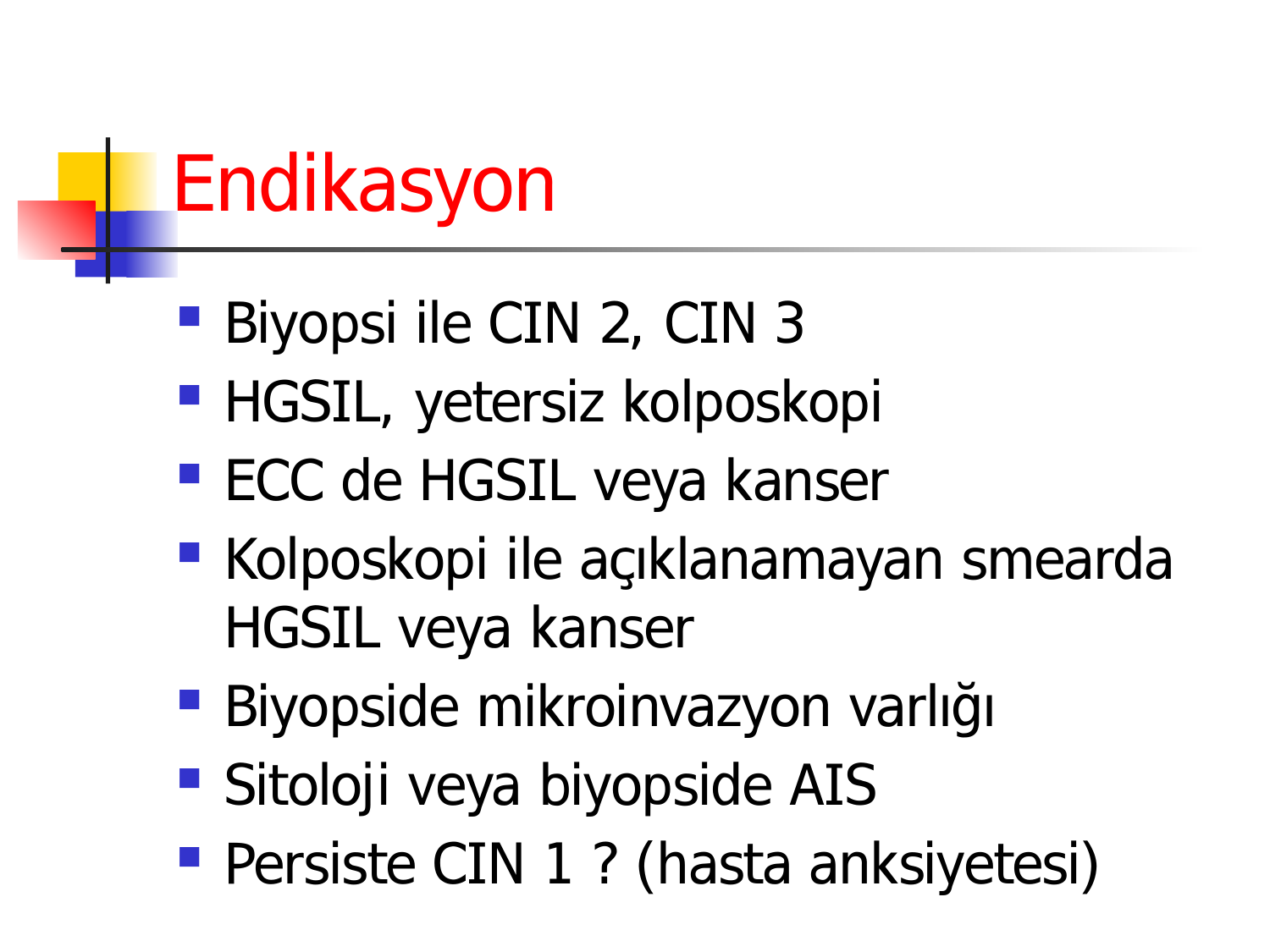

# Endikasyon
Biyopsi ile CIN 2, CIN 3
HGSIL, yetersiz kolposkopi
ECC de HGSIL veya kanser
Kolposkopi ile açıklanamayan smearda HGSIL veya kanser
Biyopside mikroinvazyon varlığı
Sitoloji veya biyopside AIS
Persiste CIN 1 ? (hasta anksiyetesi)